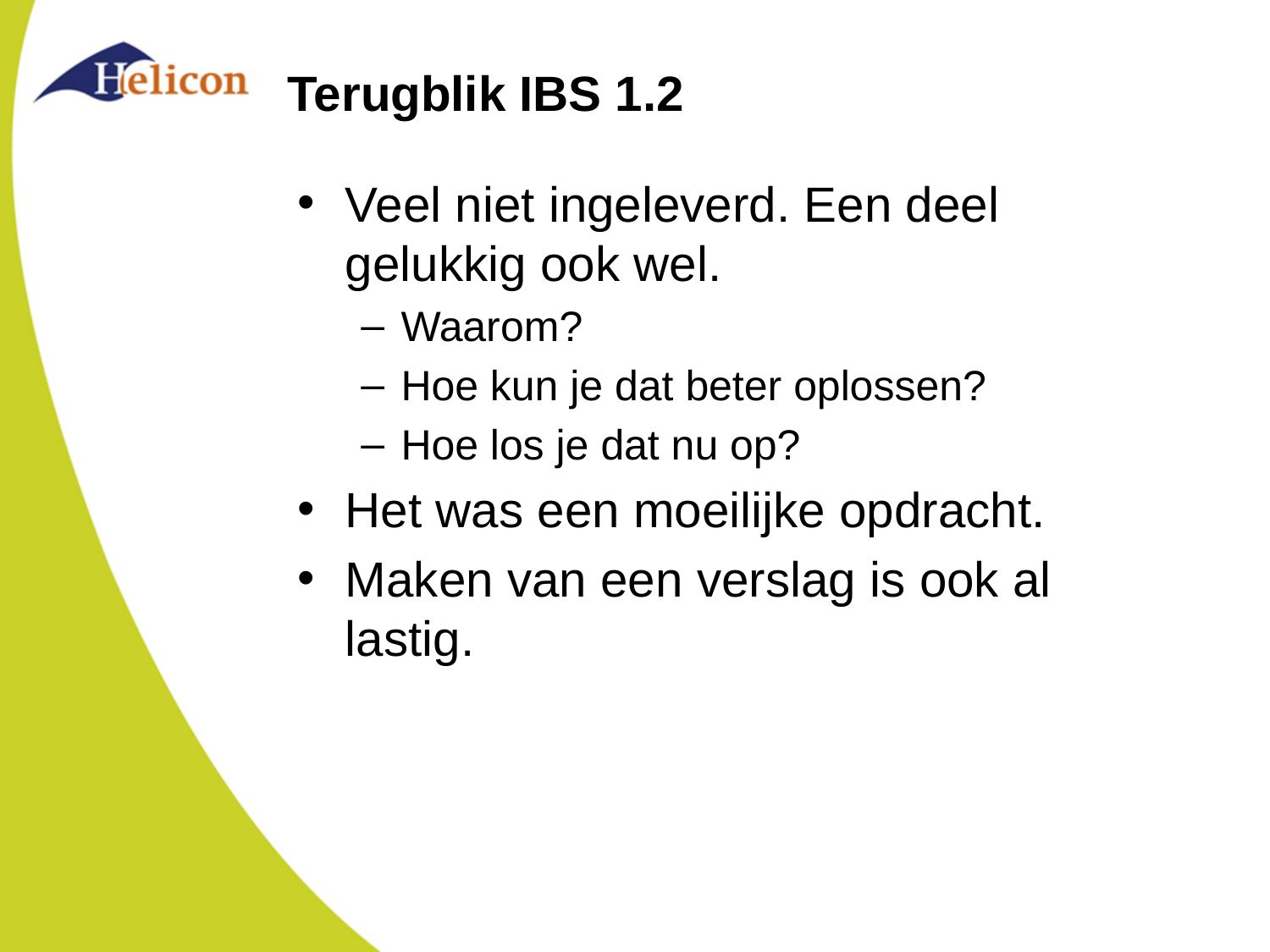

# Terugblik IBS 1.2
Veel niet ingeleverd. Een deel gelukkig ook wel.
Waarom?
Hoe kun je dat beter oplossen?
Hoe los je dat nu op?
Het was een moeilijke opdracht.
Maken van een verslag is ook al lastig.